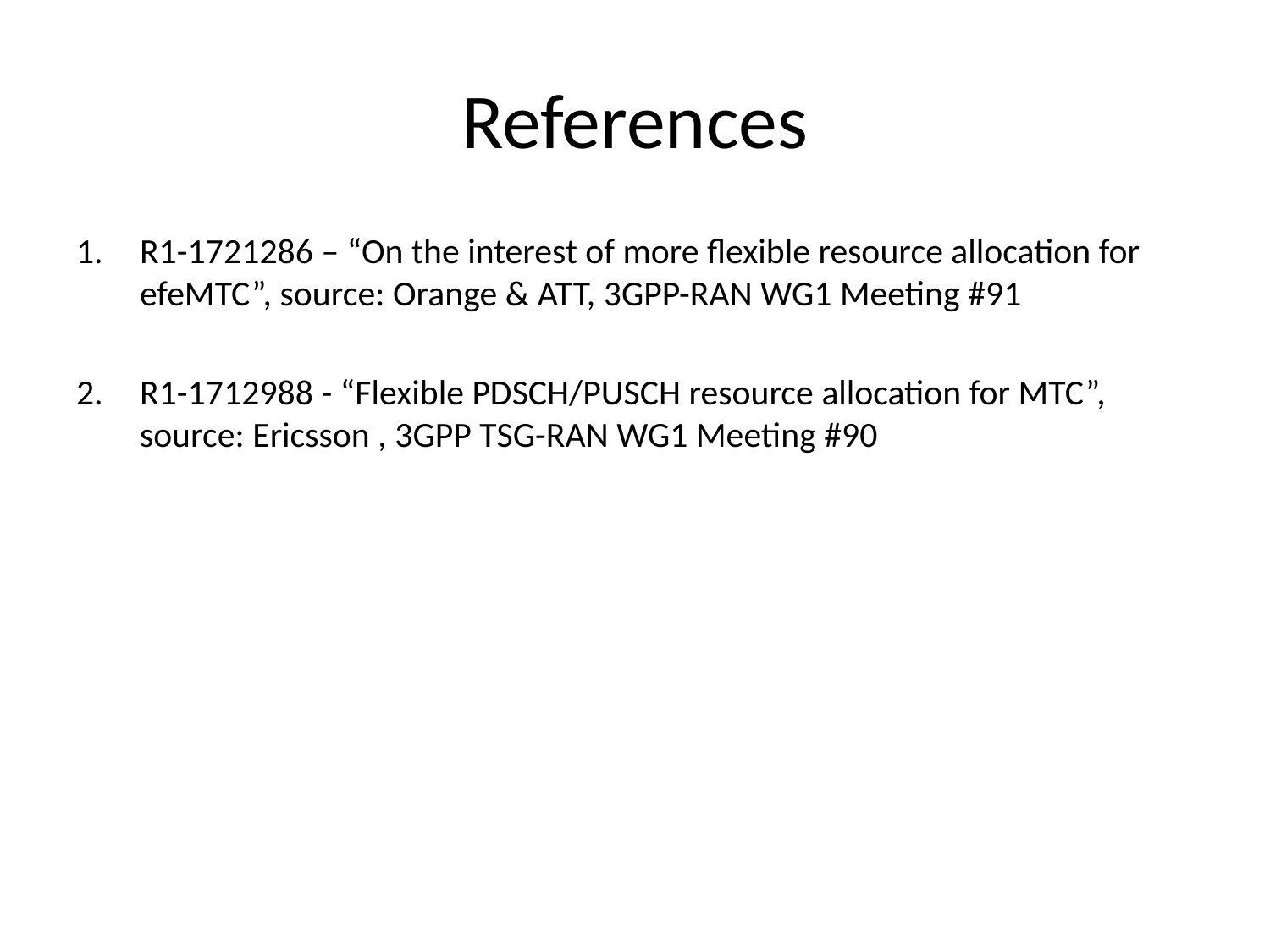

# References
R1-1721286 – “On the interest of more flexible resource allocation for efeMTC”, source: Orange & ATT, 3GPP-RAN WG1 Meeting #91

R1-1712988 - “Flexible PDSCH/PUSCH resource allocation for MTC”, source: Ericsson , 3GPP TSG-RAN WG1 Meeting #90